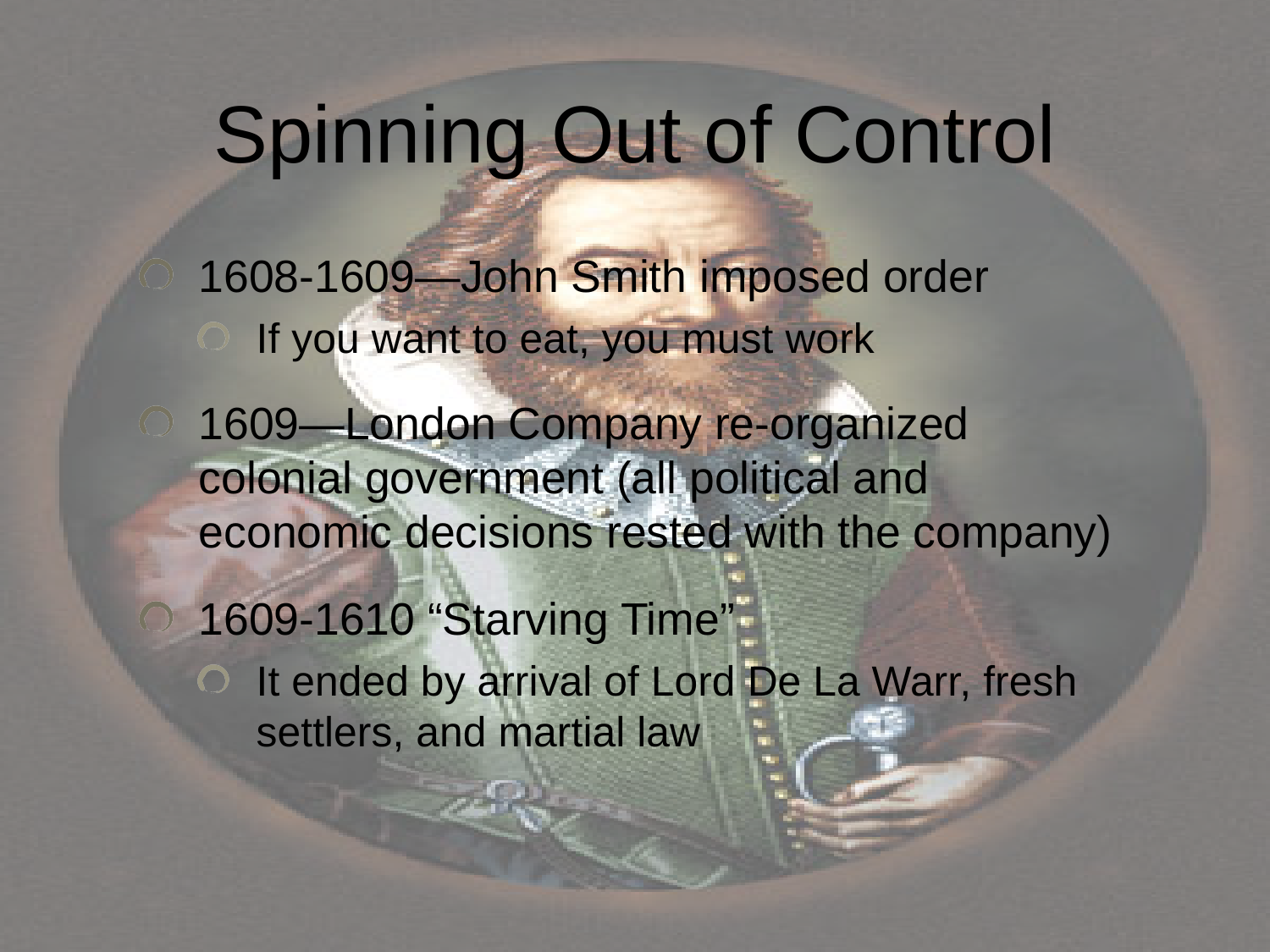

# Spinning Out of Control
1608-1609—John Smith imposed order
If you want to eat, you must work
1609—London Company re-organized colonial government (all political and economic decisions rested with the company)
1609-1610 “Starving Time”
It ended by arrival of Lord De La Warr, fresh settlers, and martial law